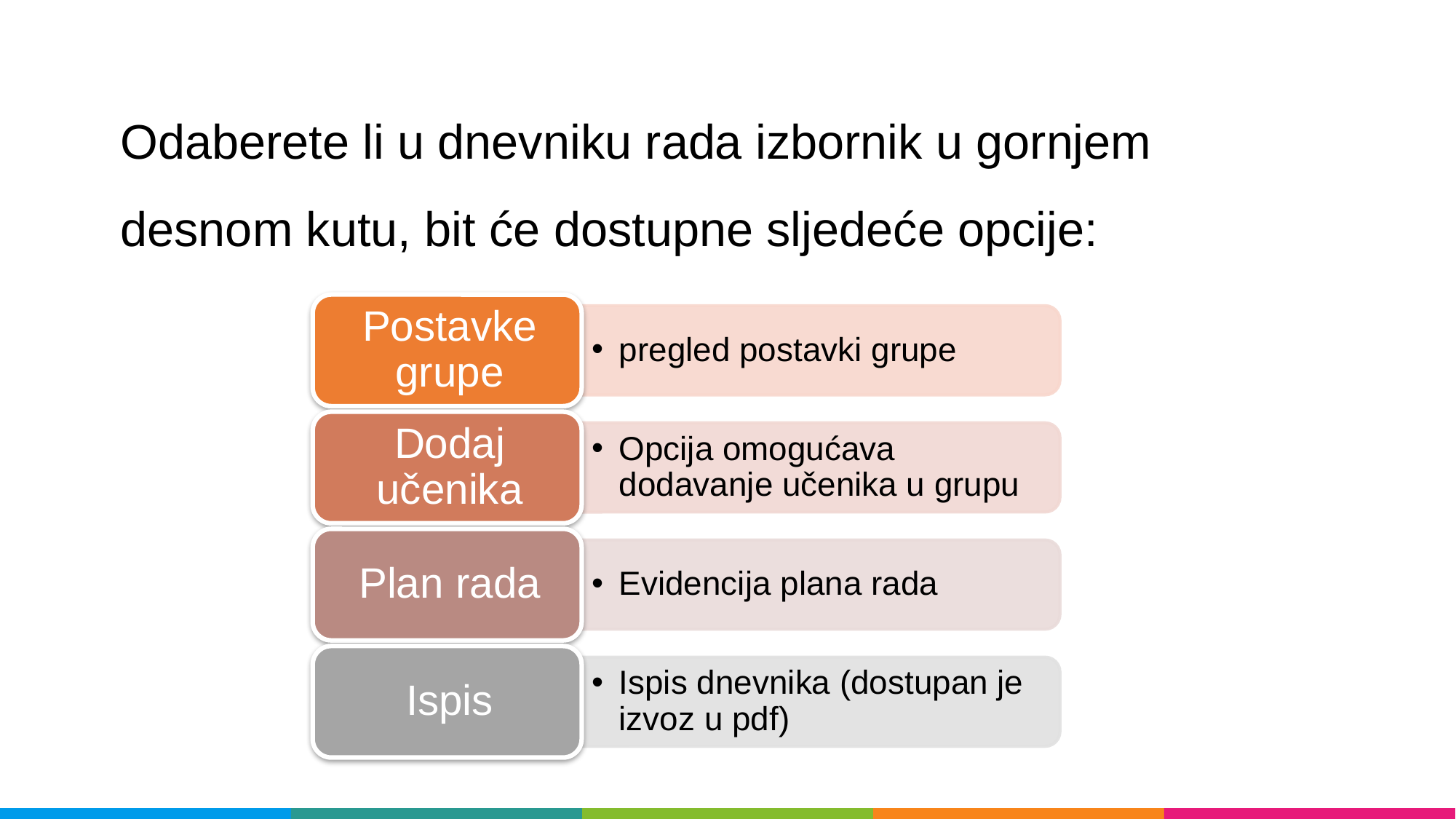

Odaberete li u dnevniku rada izbornik u gornjem desnom kutu, bit će dostupne sljedeće opcije:

pregled postavki grupe
Postavke grupe
Opcija omogućava dodavanje učenika u grupu
Dodaj učenika
Evidencija plana rada
Plan rada
Ispis dnevnika (dostupan je izvoz u pdf)
Ispis